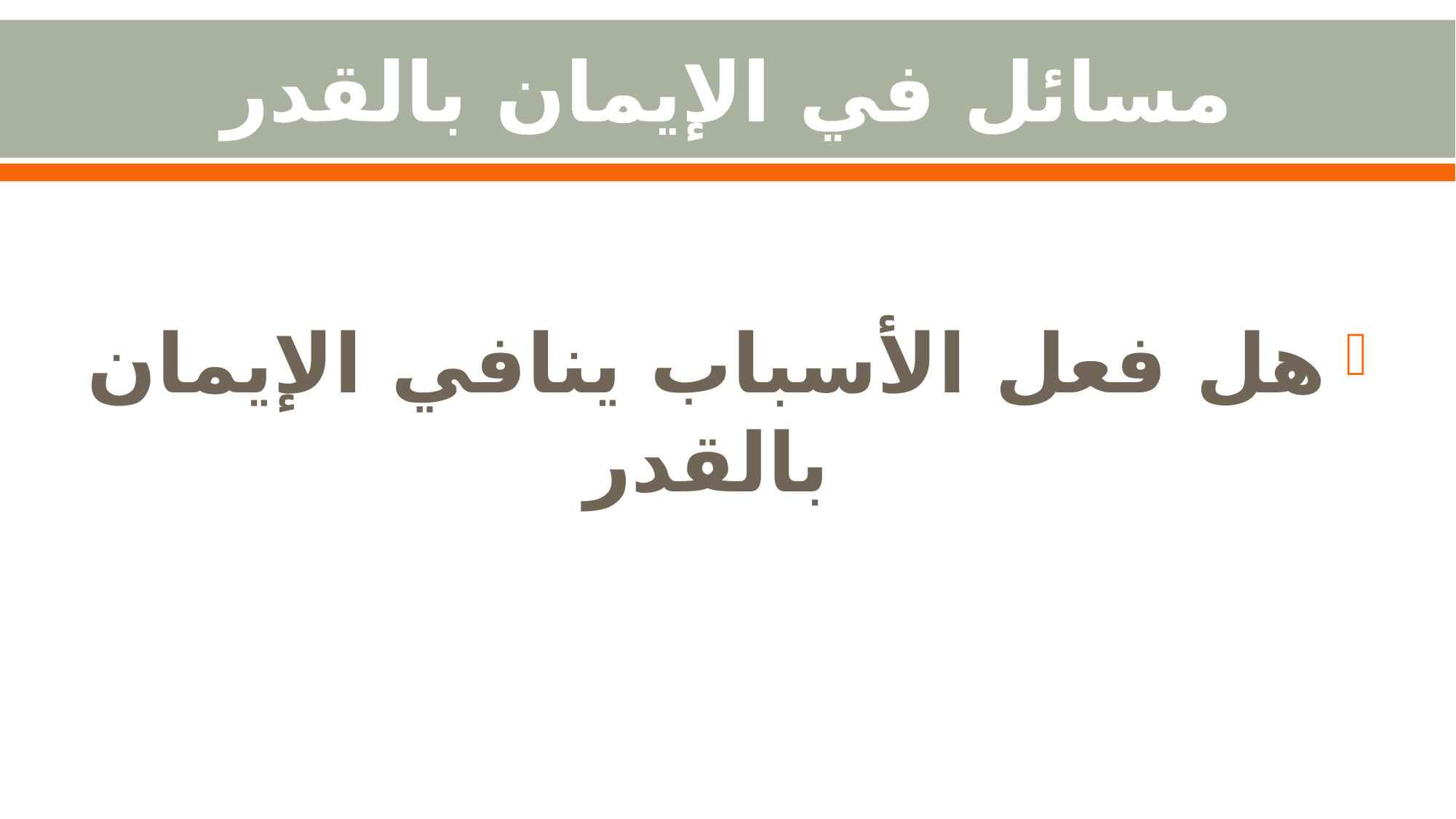

# مسائل في الإيمان بالقدر

هل فعل الأسباب ينافي الإيمان بالقدر